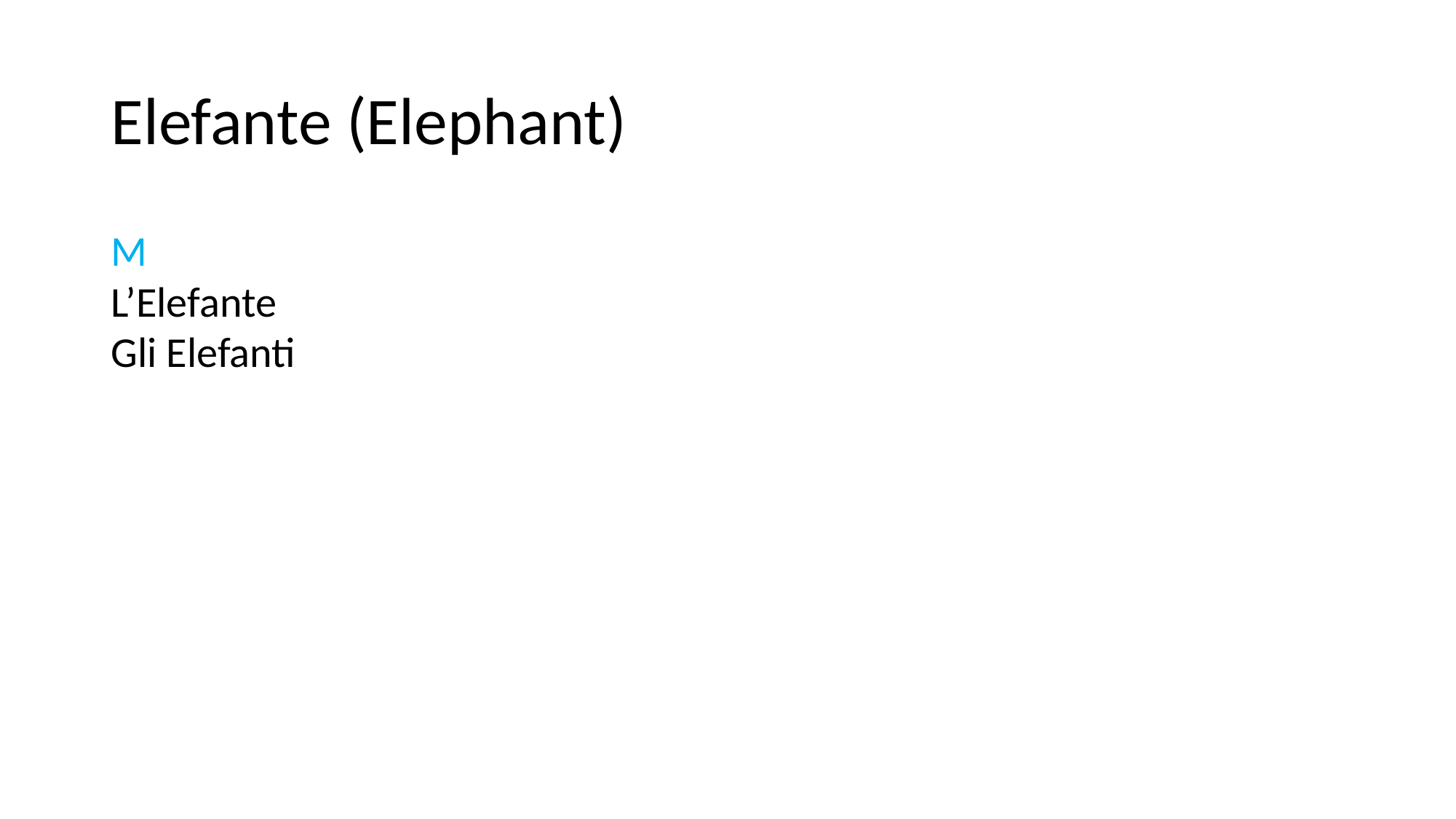

# Elefante (Elephant)
M
L’Elefante
Gli Elefanti